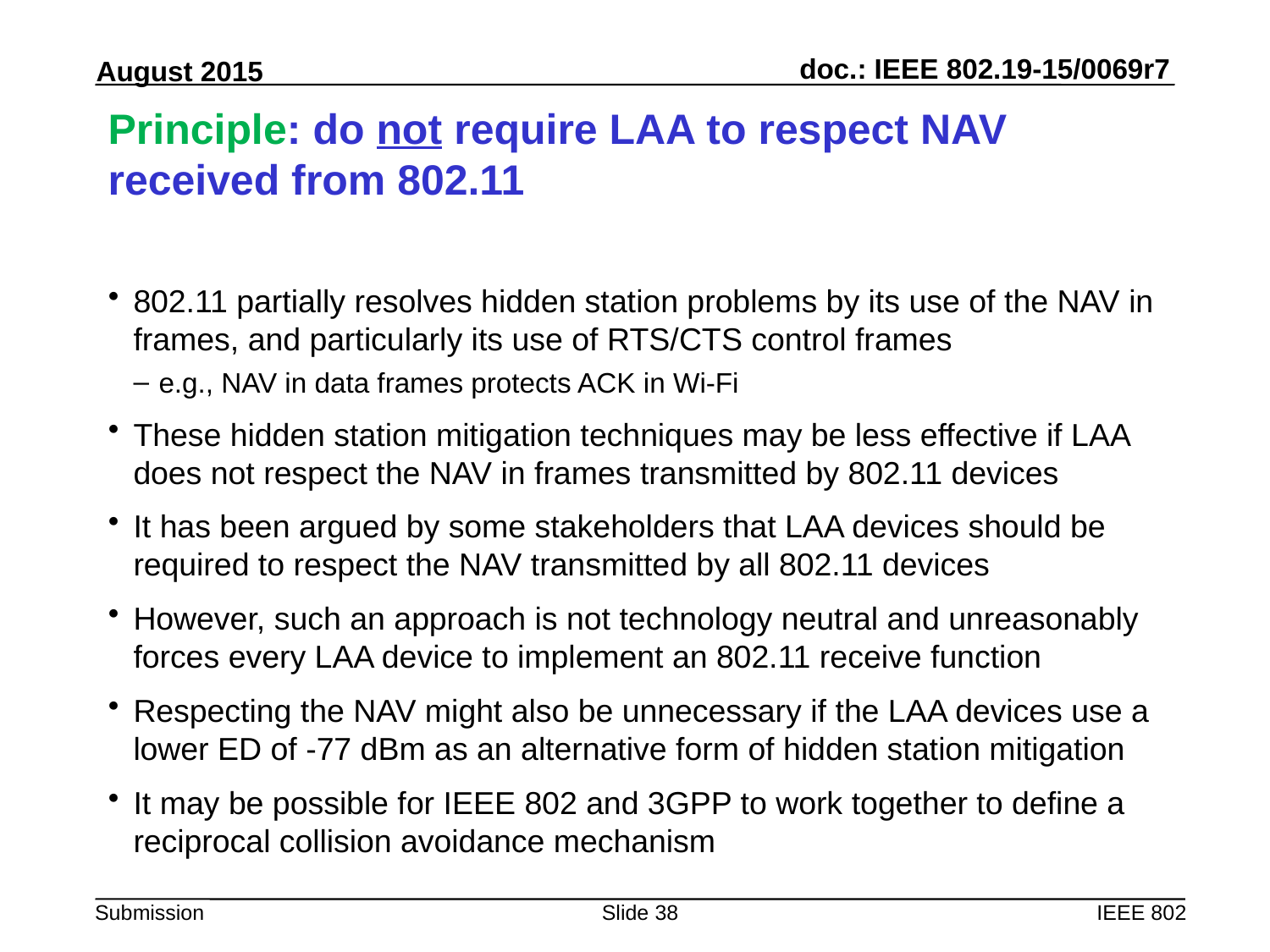

# Principle: do not require LAA to respect NAV received from 802.11
802.11 partially resolves hidden station problems by its use of the NAV in frames, and particularly its use of RTS/CTS control frames
e.g., NAV in data frames protects ACK in Wi-Fi
These hidden station mitigation techniques may be less effective if LAA does not respect the NAV in frames transmitted by 802.11 devices
It has been argued by some stakeholders that LAA devices should be required to respect the NAV transmitted by all 802.11 devices
However, such an approach is not technology neutral and unreasonably forces every LAA device to implement an 802.11 receive function
Respecting the NAV might also be unnecessary if the LAA devices use a lower ED of -77 dBm as an alternative form of hidden station mitigation
It may be possible for IEEE 802 and 3GPP to work together to define a reciprocal collision avoidance mechanism
Slide 38
IEEE 802